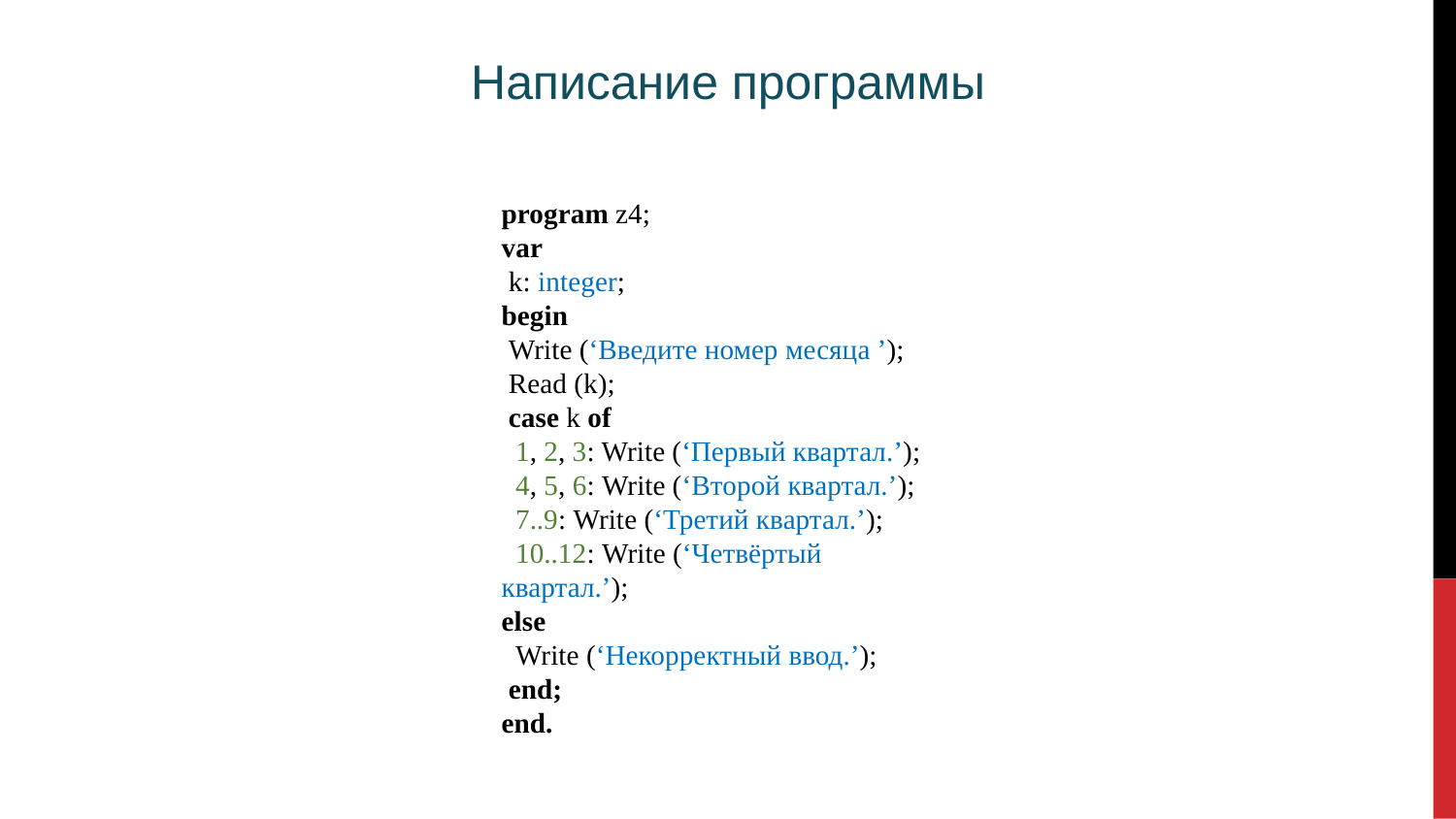

Написание программы
program z4;
var
 k: integer;
begin
 Write (‘Введите номер месяца ’);
 Read (k);
 case k of
  1, 2, 3: Write (‘Первый квартал.’);
  4, 5, 6: Write (‘Второй квартал.’);
  7..9: Write (‘Третий квартал.’);
  10..12: Write (‘Четвёртый квартал.’);
else
  Write (‘Некорректный ввод.’);
 end;
end.